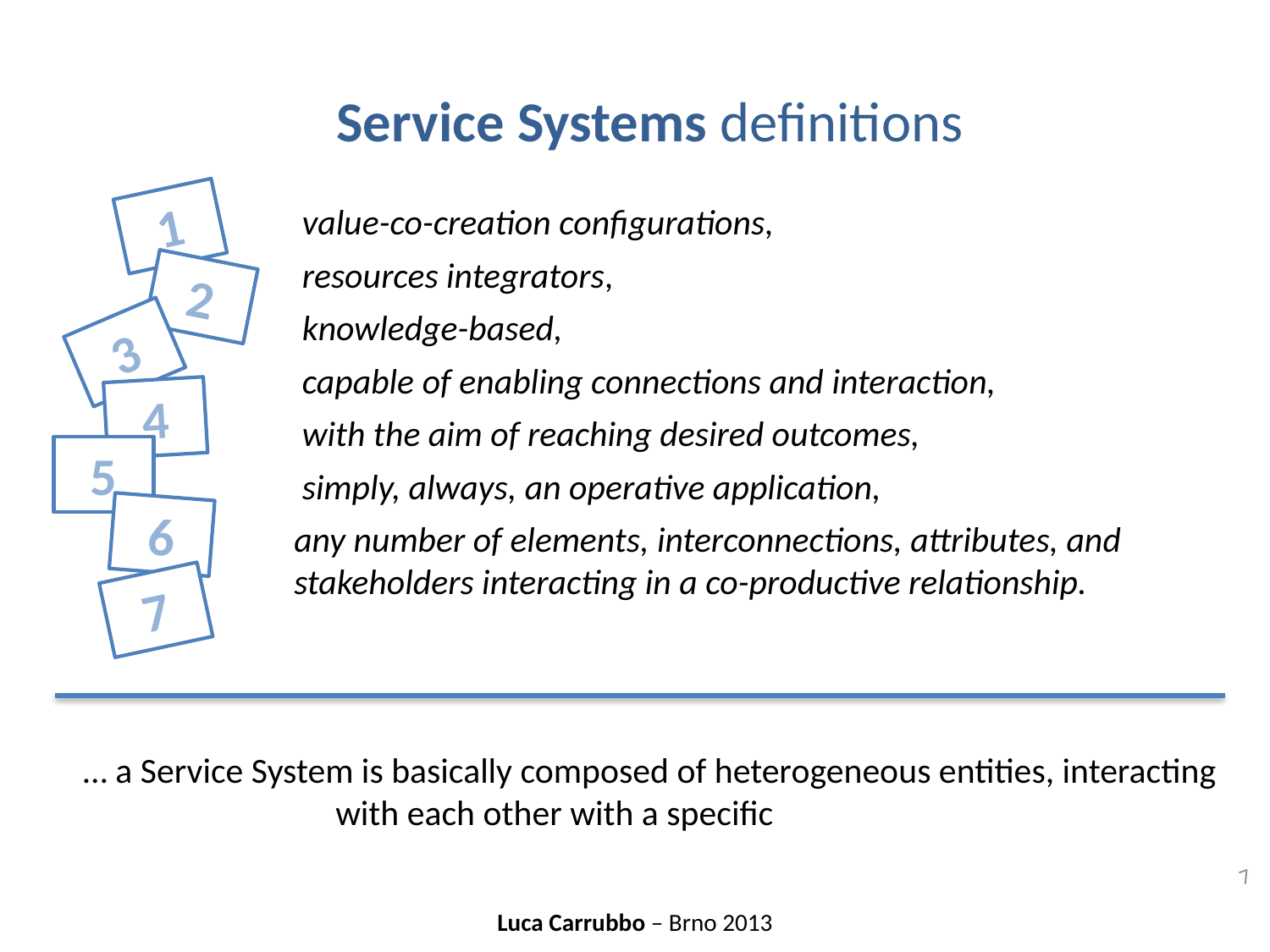

Service Systems definitions

 value-co-creation configurations,
 resources integrators,
 knowledge-based,
 capable of enabling connections and interaction,
 with the aim of reaching desired outcomes,
 simply, always, an operative application,
any number of elements, interconnections, attributes, and stakeholders interacting in a co-productive relationship.

… a Service System is basically composed of heterogeneous entities, interacting with each other with a specific shared goal.
1
2
3
4
5
6
7
7